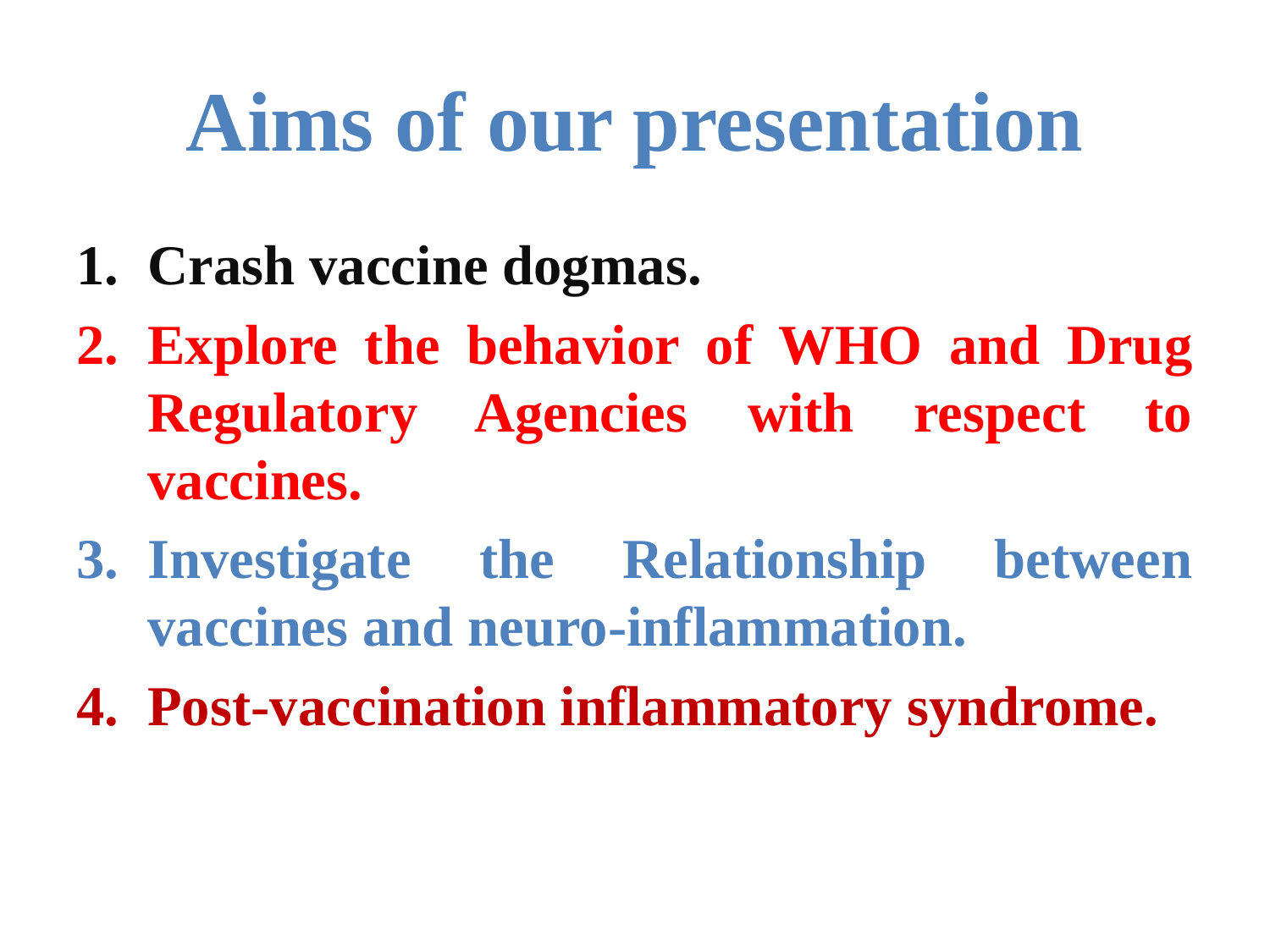

# Aims of our presentation
Crash vaccine dogmas.
Explore the behavior of WHO and Drug Regulatory Agencies with respect to vaccines.
Investigate the Relationship between vaccines and neuro-inflammation.
Post-vaccination inflammatory syndrome.